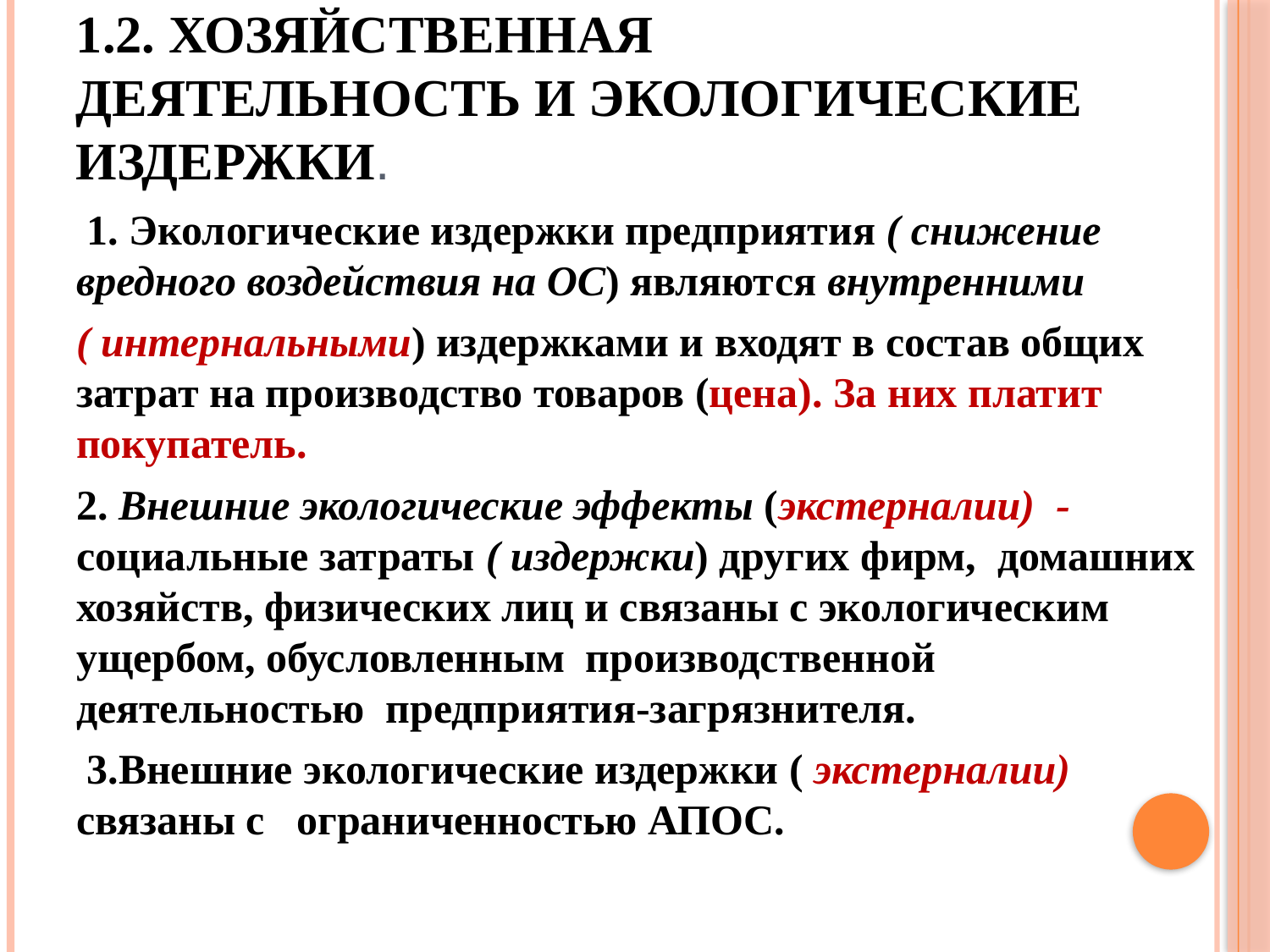

# 1.2. Хозяйственная деятельность и экологические издержки.
 1. Экологические издержки предприятия ( снижение вредного воздействия на ОС) являются внутренними
( интернальными) издержками и входят в состав общих затрат на производство товаров (цена). За них платит покупатель.
2. Внешние экологические эффекты (экстерналии)  - социальные затраты ( издержки) других фирм,  домашних хозяйств, физических лиц и связаны с экологическим ущербом, обусловленным  производственной  деятельностью  предприятия-загрязнителя.
 3.Внешние экологические издержки ( экстерналии) связаны с   ограниченностью АПОС.